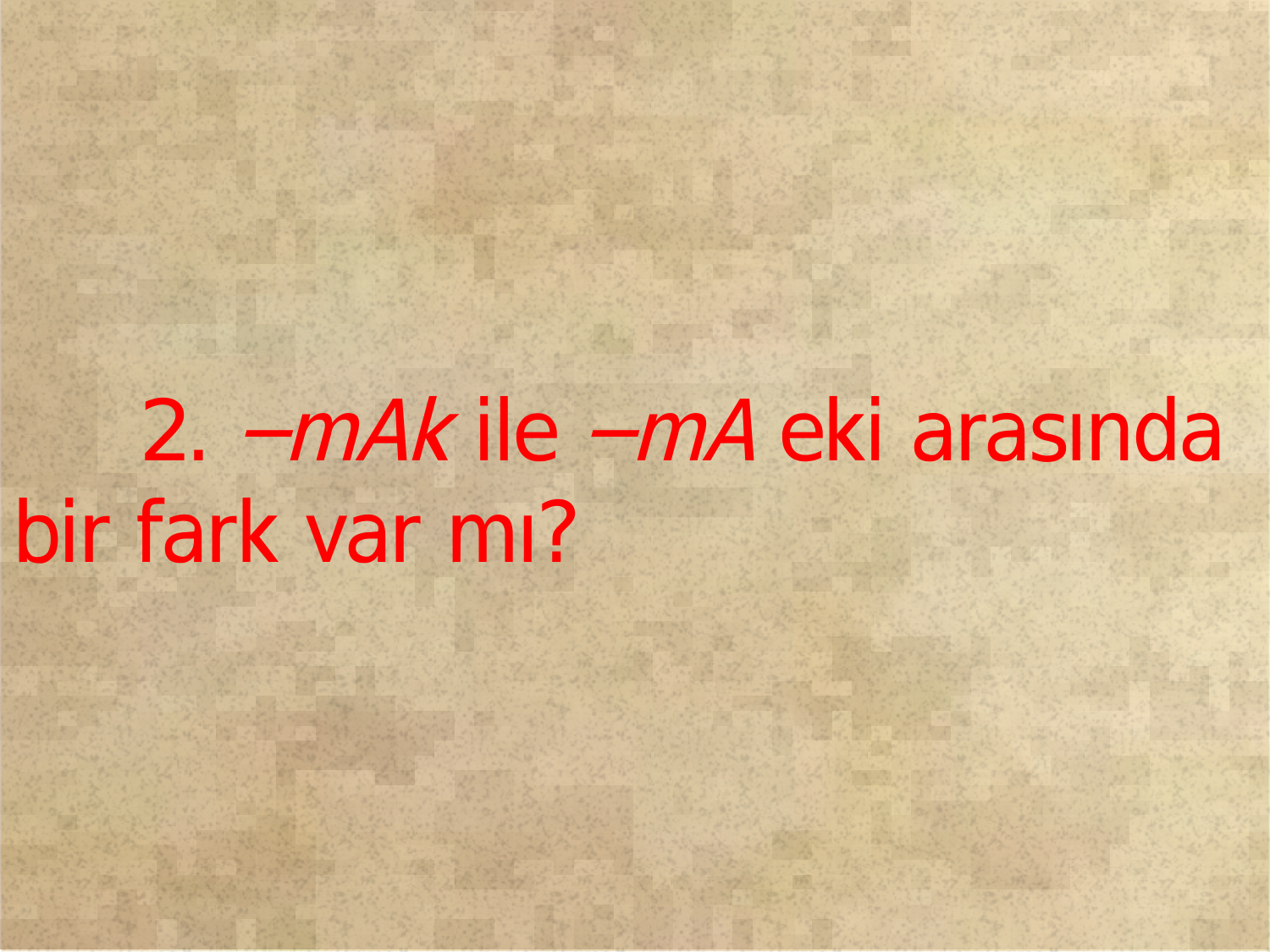

2. –mAk ile –mA eki arasında bir fark var mı?